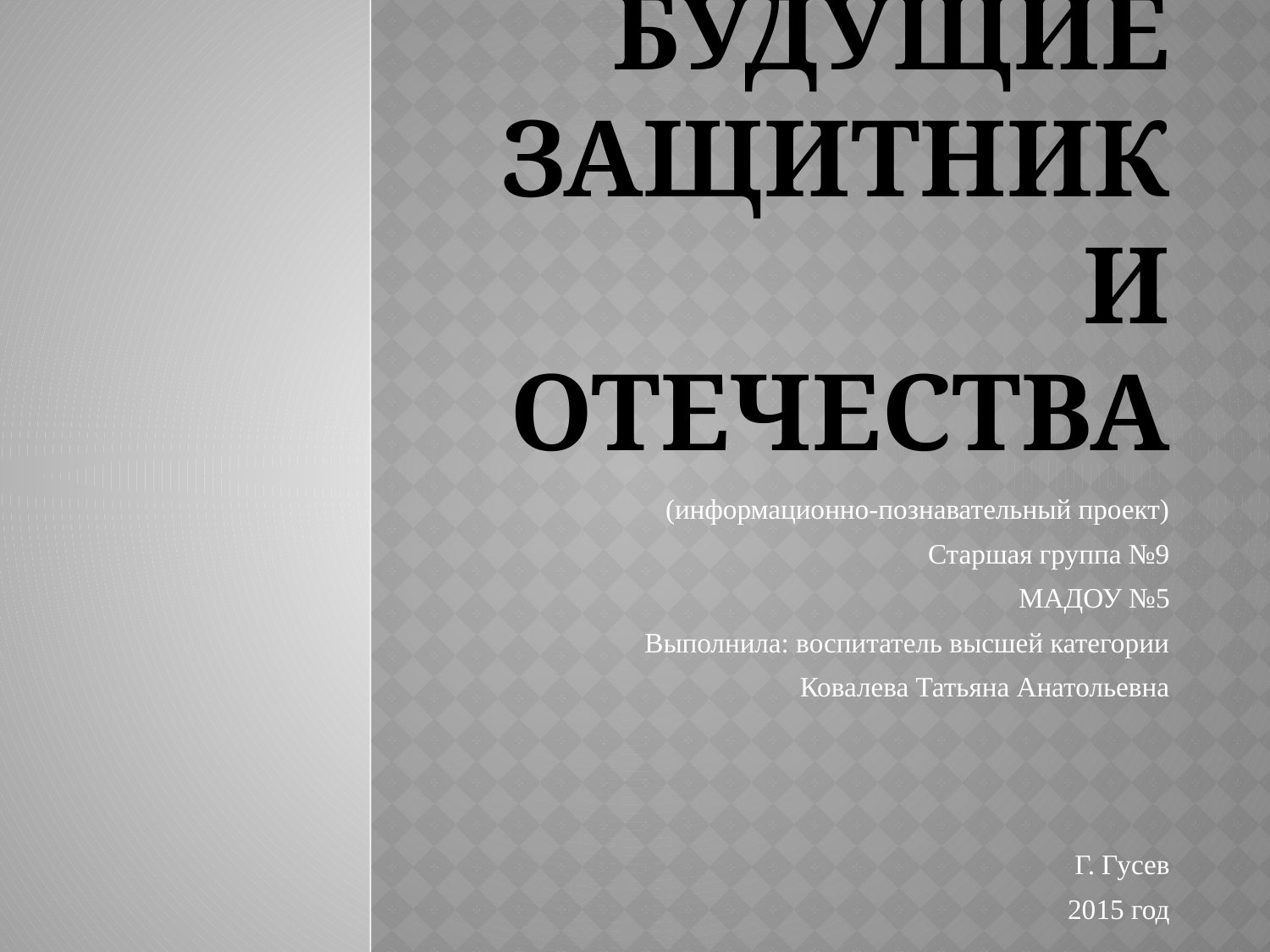

# Будущие защитники отечества
(информационно-познавательный проект)
Старшая группа №9
МАДОУ №5
Выполнила: воспитатель высшей категории
Ковалева Татьяна Анатольевна

Г. Гусев
2015 год